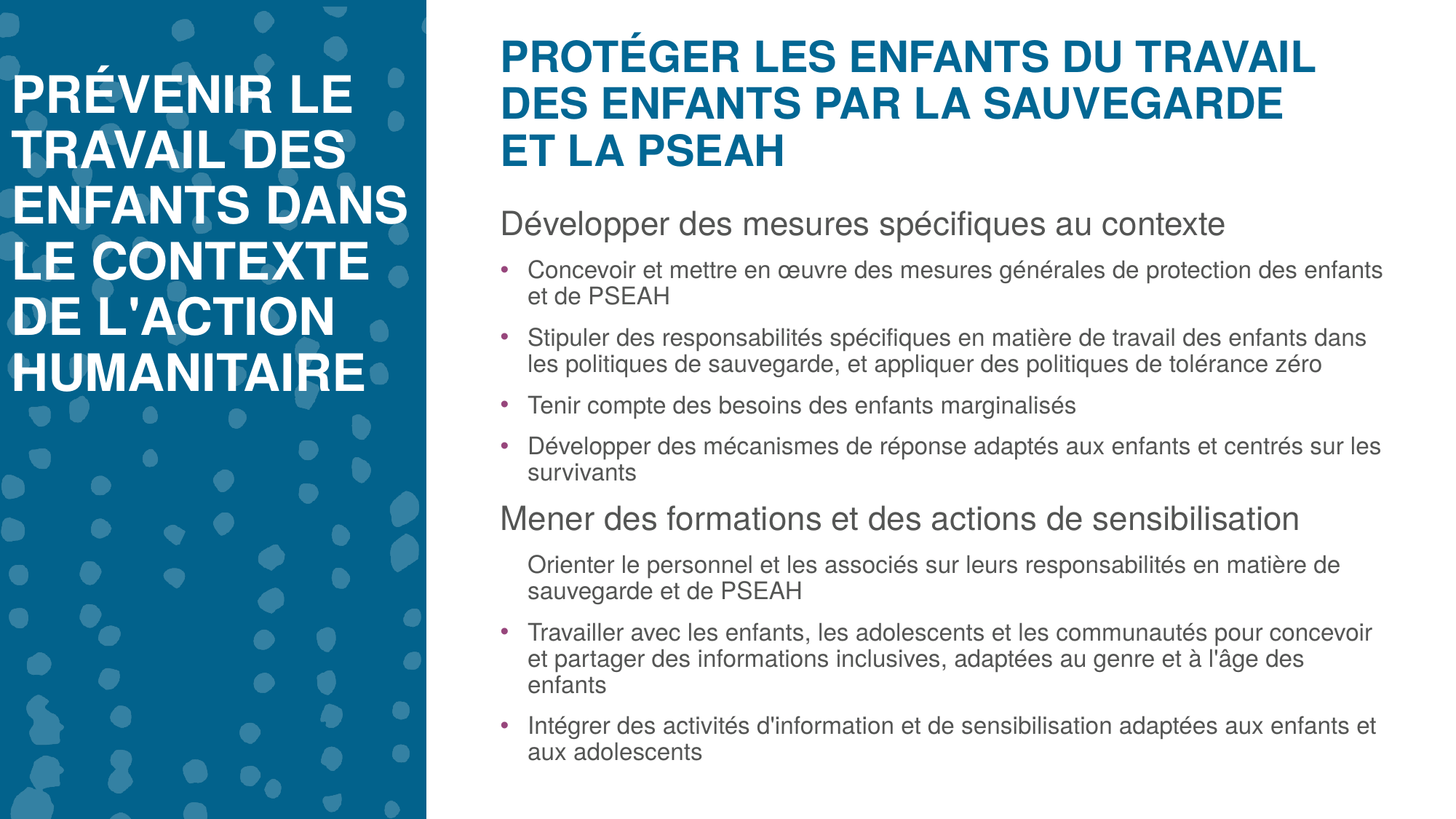

PROTÉGER LES ENFANTS DU TRAVAIL DES ENFANTS PAR LA SAUVEGARDE ET LA PSEAH
PRÉVENIR LE TRAVAIL DES ENFANTS DANS LE CONTEXTE DE L'ACTION HUMANITAIRE
Développer des mesures spécifiques au contexte
Concevoir et mettre en œuvre des mesures générales de protection des enfants et de PSEAH
Stipuler des responsabilités spécifiques en matière de travail des enfants dans les politiques de sauvegarde, et appliquer des politiques de tolérance zéro
Tenir compte des besoins des enfants marginalisés
Développer des mécanismes de réponse adaptés aux enfants et centrés sur les survivants
Mener des formations et des actions de sensibilisation
Orienter le personnel et les associés sur leurs responsabilités en matière de sauvegarde et de PSEAH
Travailler avec les enfants, les adolescents et les communautés pour concevoir et partager des informations inclusives, adaptées au genre et à l'âge des enfants
Intégrer des activités d'information et de sensibilisation adaptées aux enfants et aux adolescents